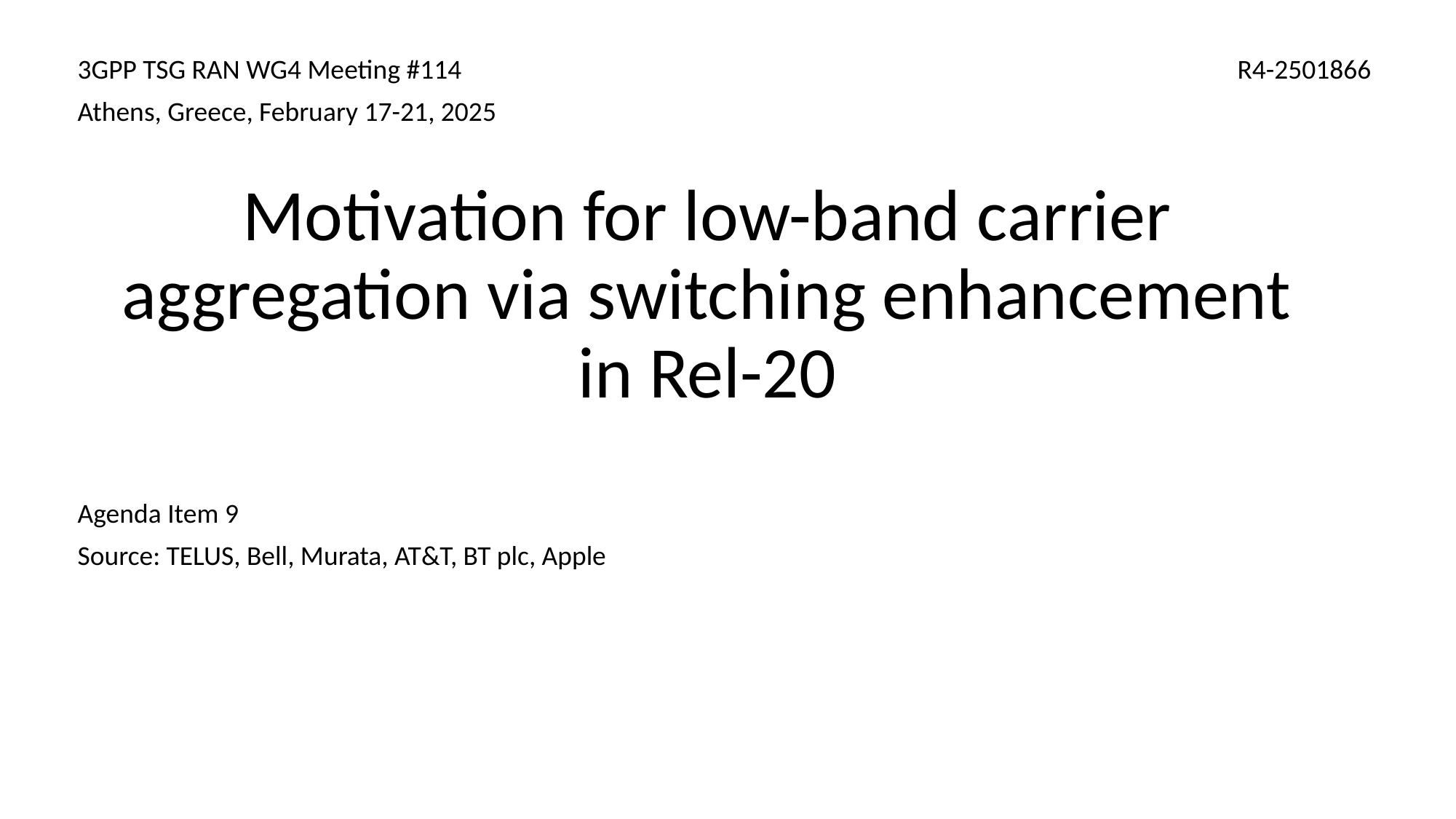

3GPP TSG RAN WG4 Meeting #114
Athens, Greece, February 17-21, 2025
R4-2501866
# Motivation for low-band carrier aggregation via switching enhancement in Rel-20
Agenda Item 9
Source: TELUS, Bell, Murata, AT&T, BT plc, Apple